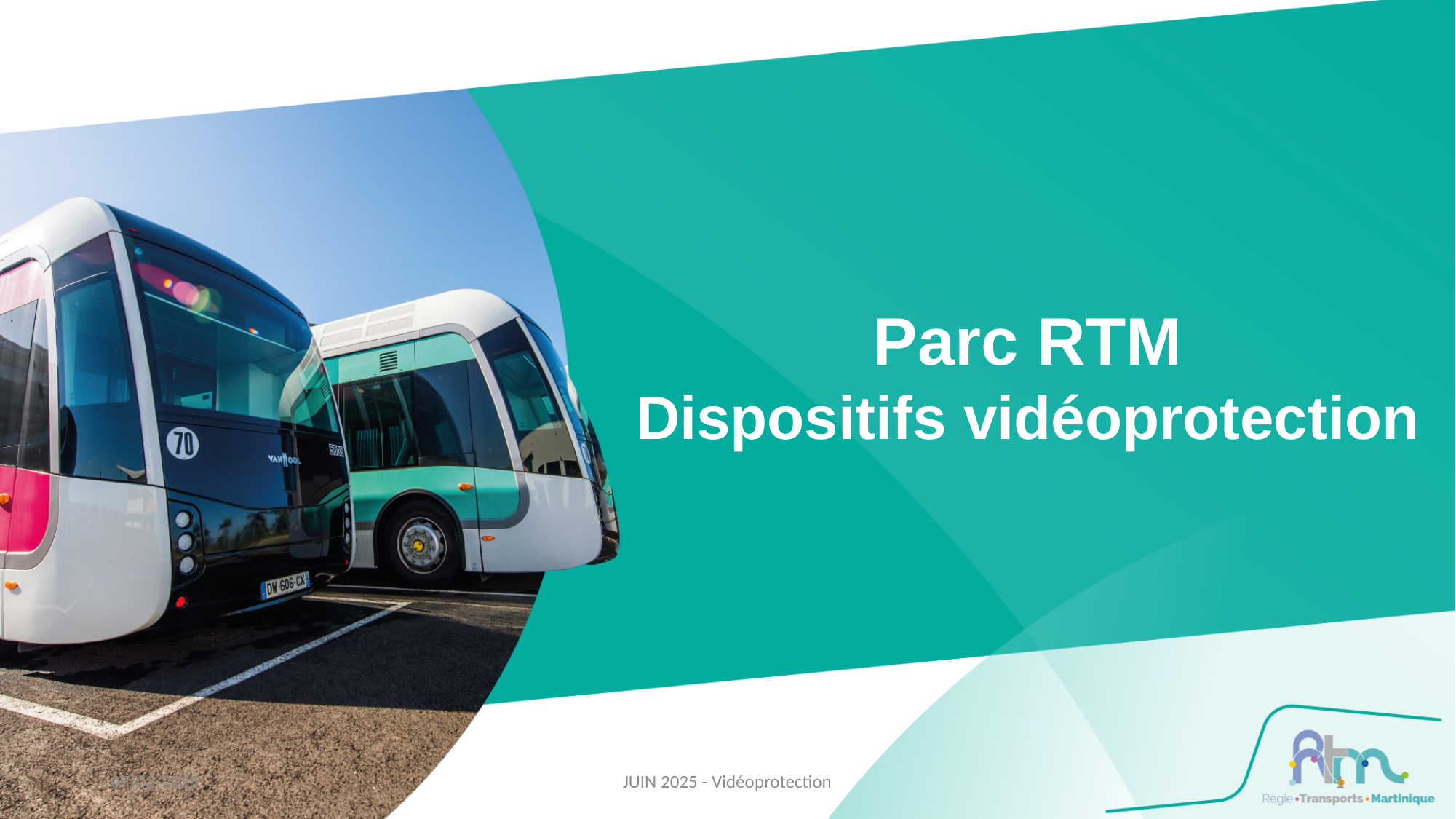

# Parc RTM Dispositifs vidéoprotection
07/02/2025
JUIN 2025 - Vidéoprotection
1